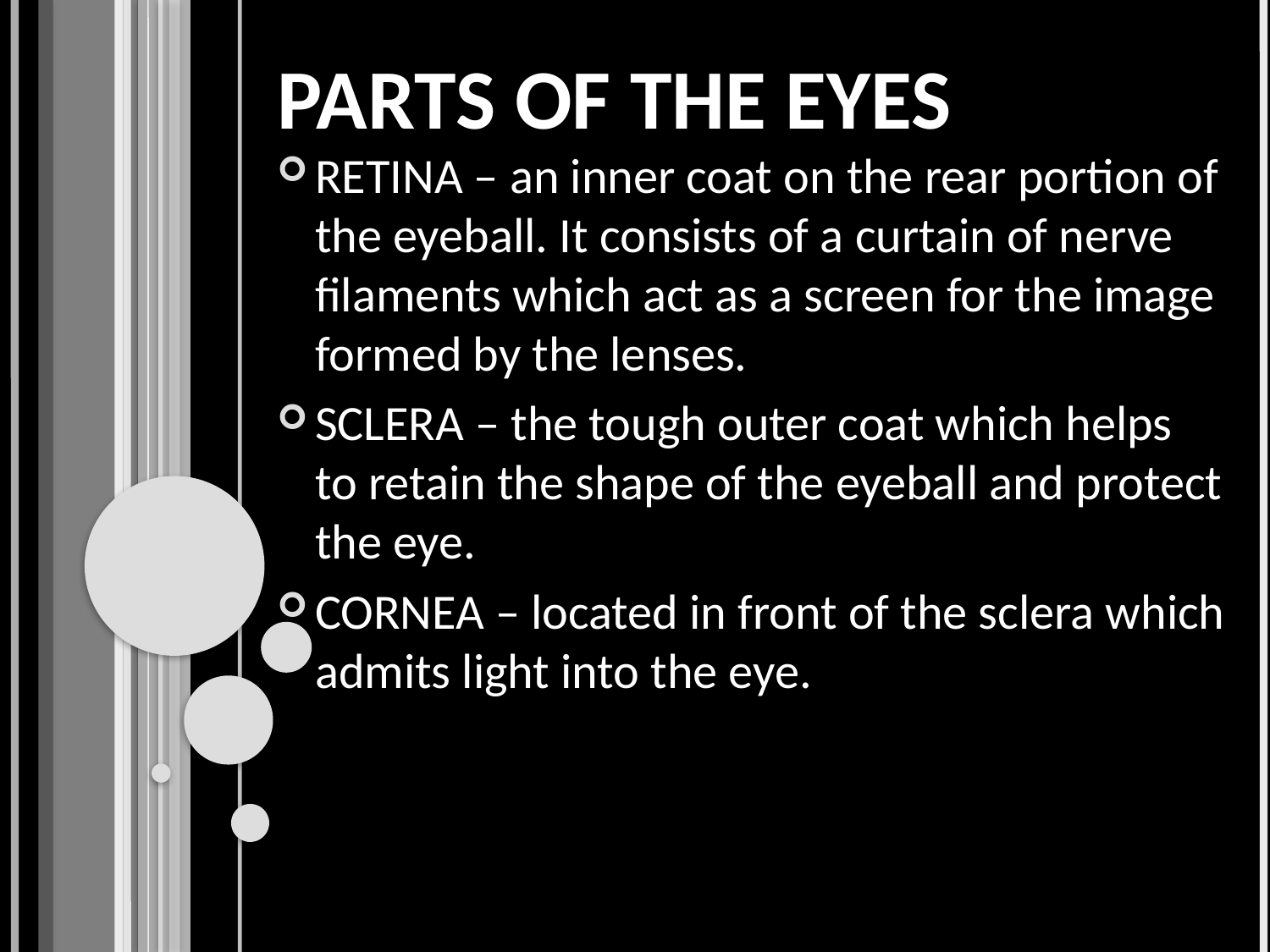

# PARTS OF THE EYES
RETINA – an inner coat on the rear portion of the eyeball. It consists of a curtain of nerve filaments which act as a screen for the image formed by the lenses.
SCLERA – the tough outer coat which helps to retain the shape of the eyeball and protect the eye.
CORNEA – located in front of the sclera which admits light into the eye.